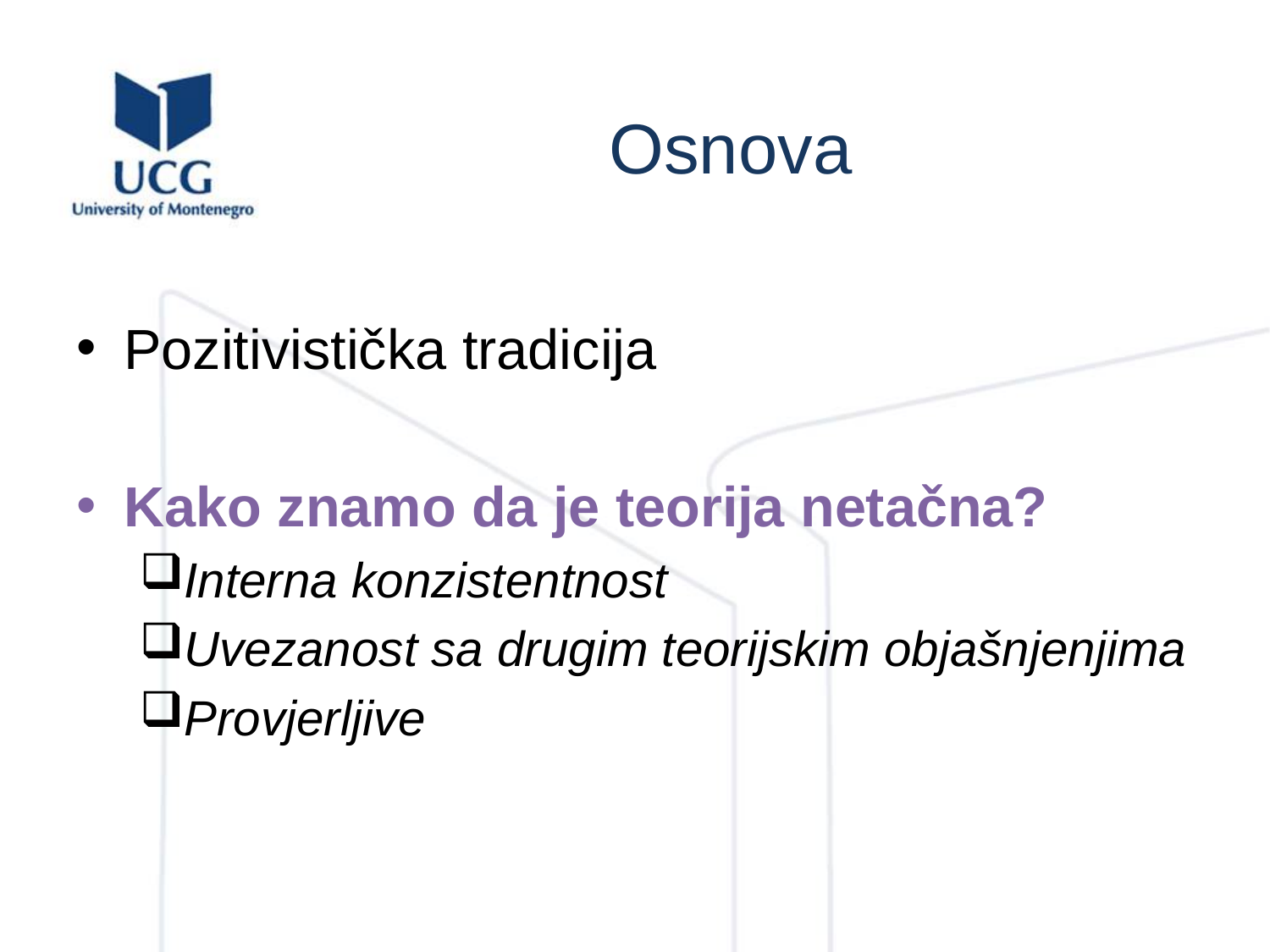

# Osnova
Pozitivistička tradicija

Kako znamo da je teorija netačna?
Interna konzistentnost
Uvezanost sa drugim teorijskim objašnjenjima
Provjerljive